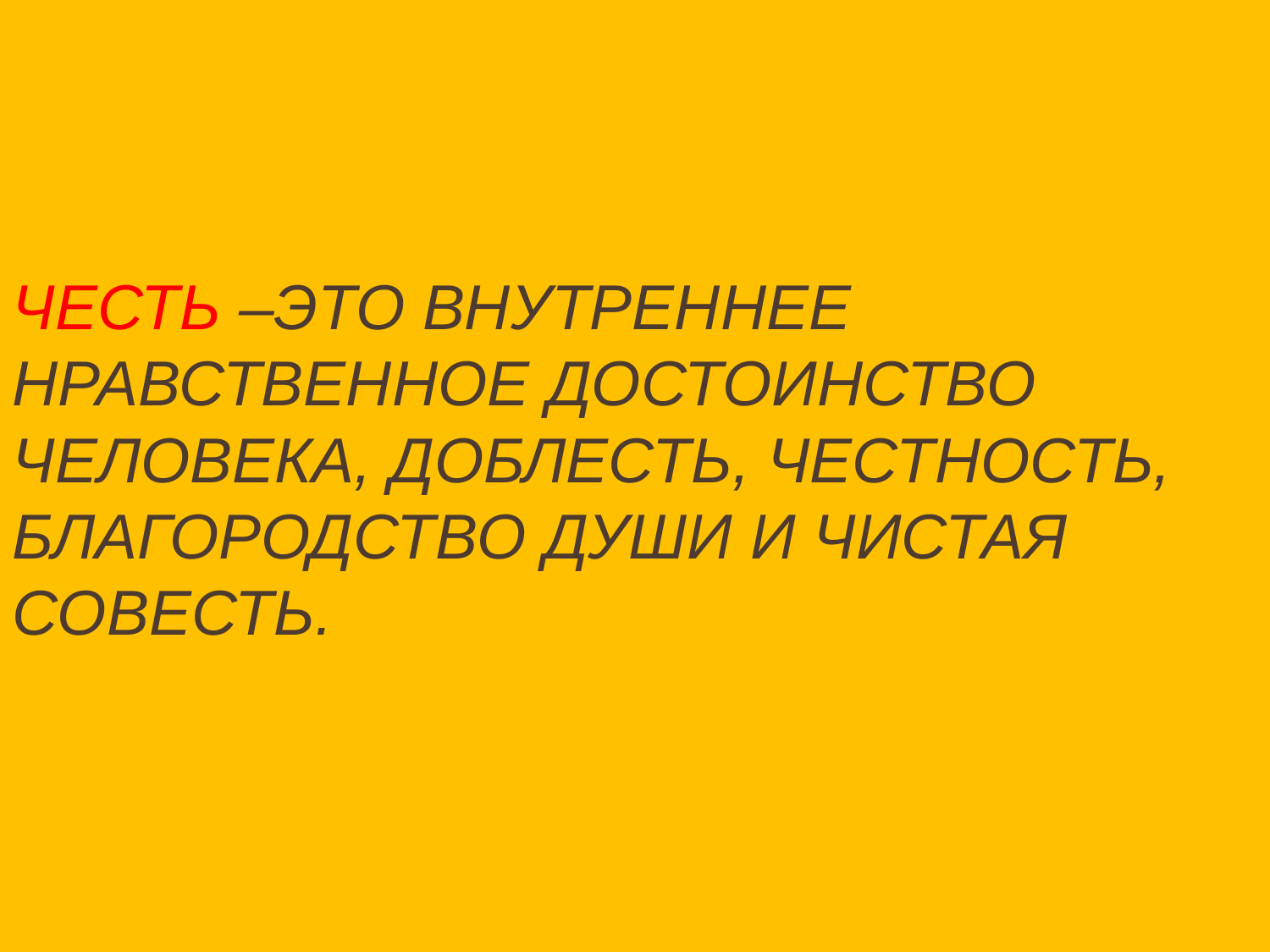

# ЧЕСТЬ –это внутреннее нравственное достоинство человека, доблесть, честность, благородство души и чистая совесть.